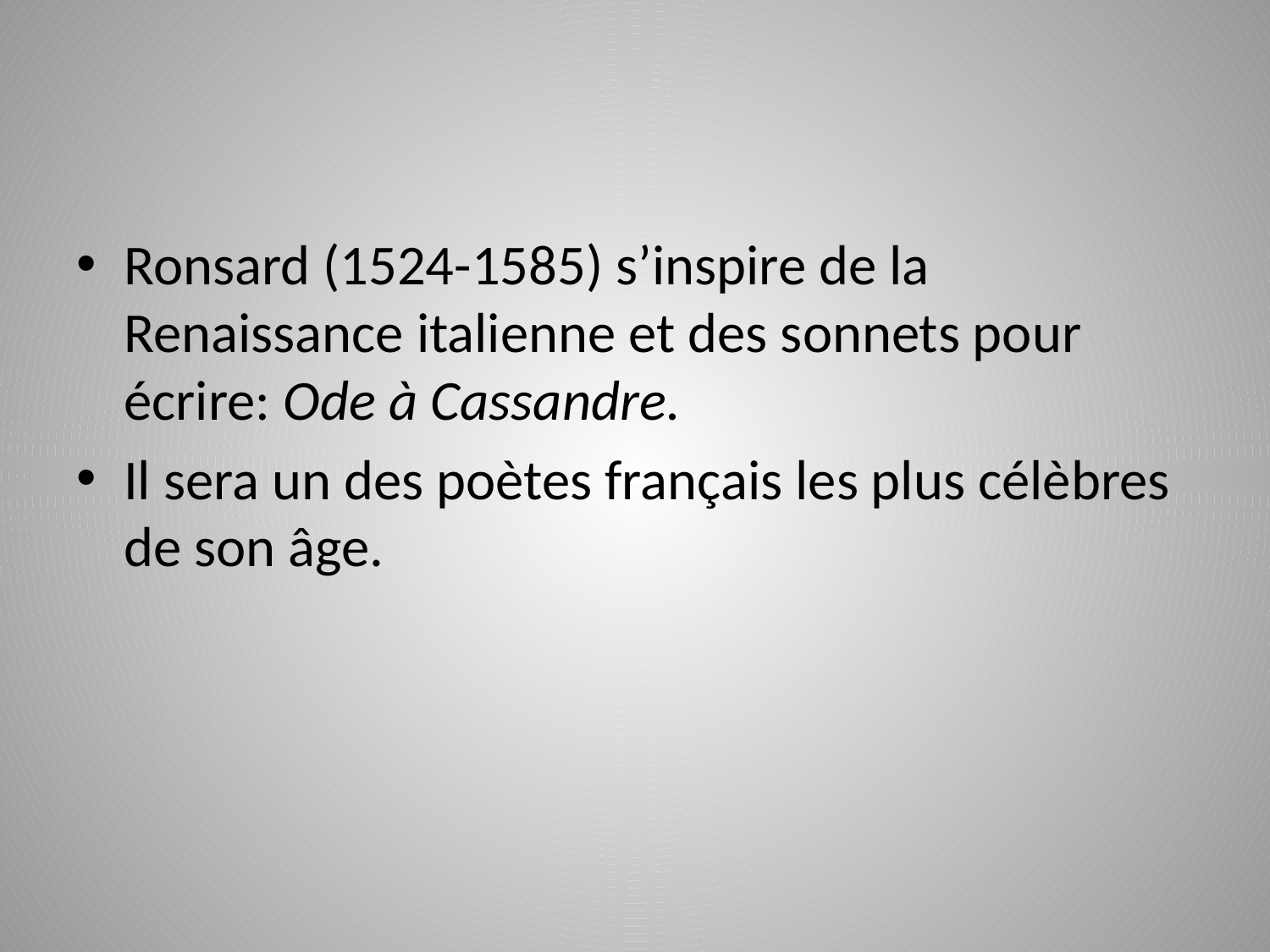

#
Ronsard (1524-1585) s’inspire de la Renaissance italienne et des sonnets pour écrire: Ode à Cassandre.
Il sera un des poètes français les plus célèbres de son âge.